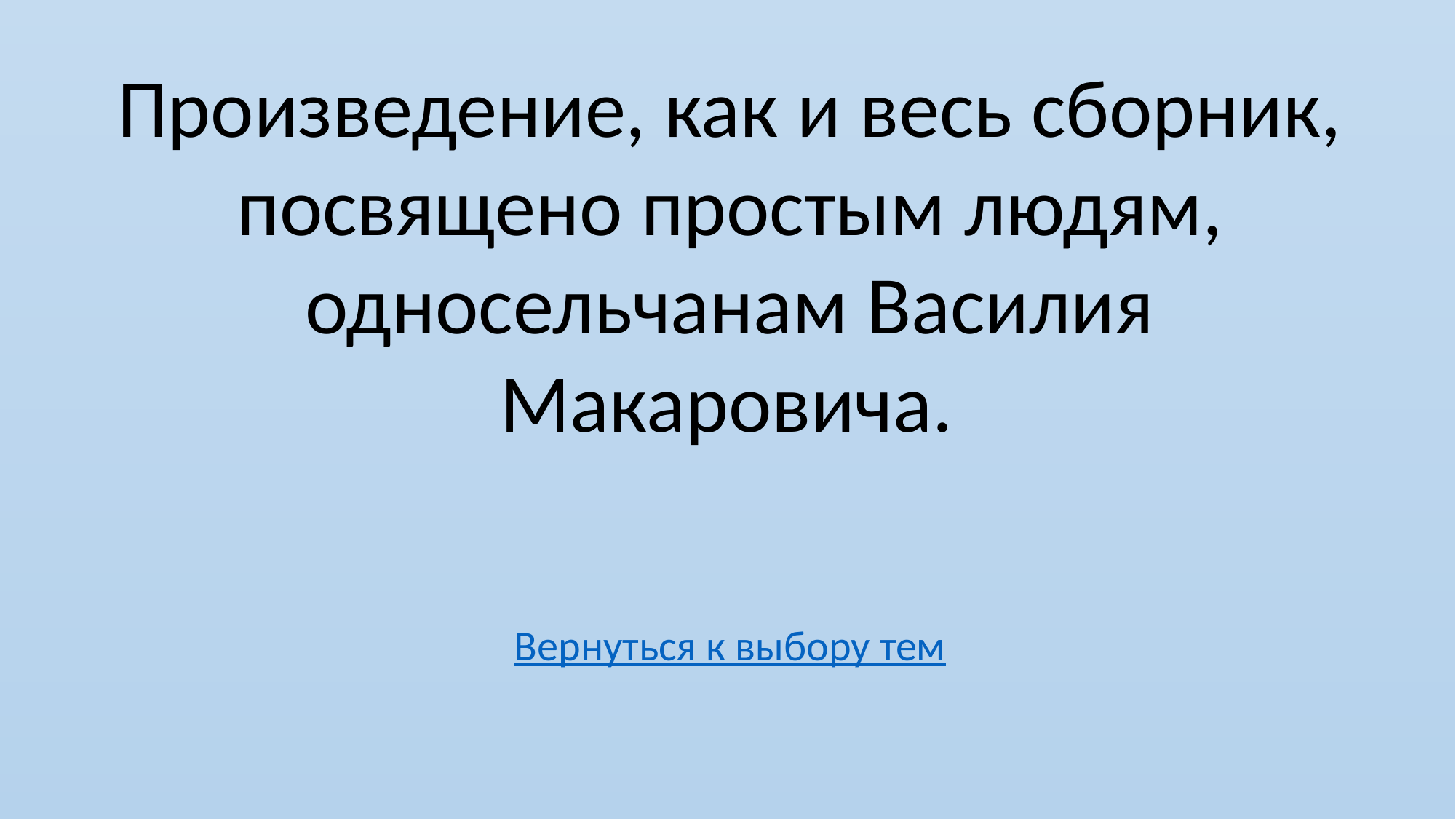

Произведение, как и весь сборник, посвящено простым людям, односельчанам Василия Макаровича.
Вернуться к выбору тем